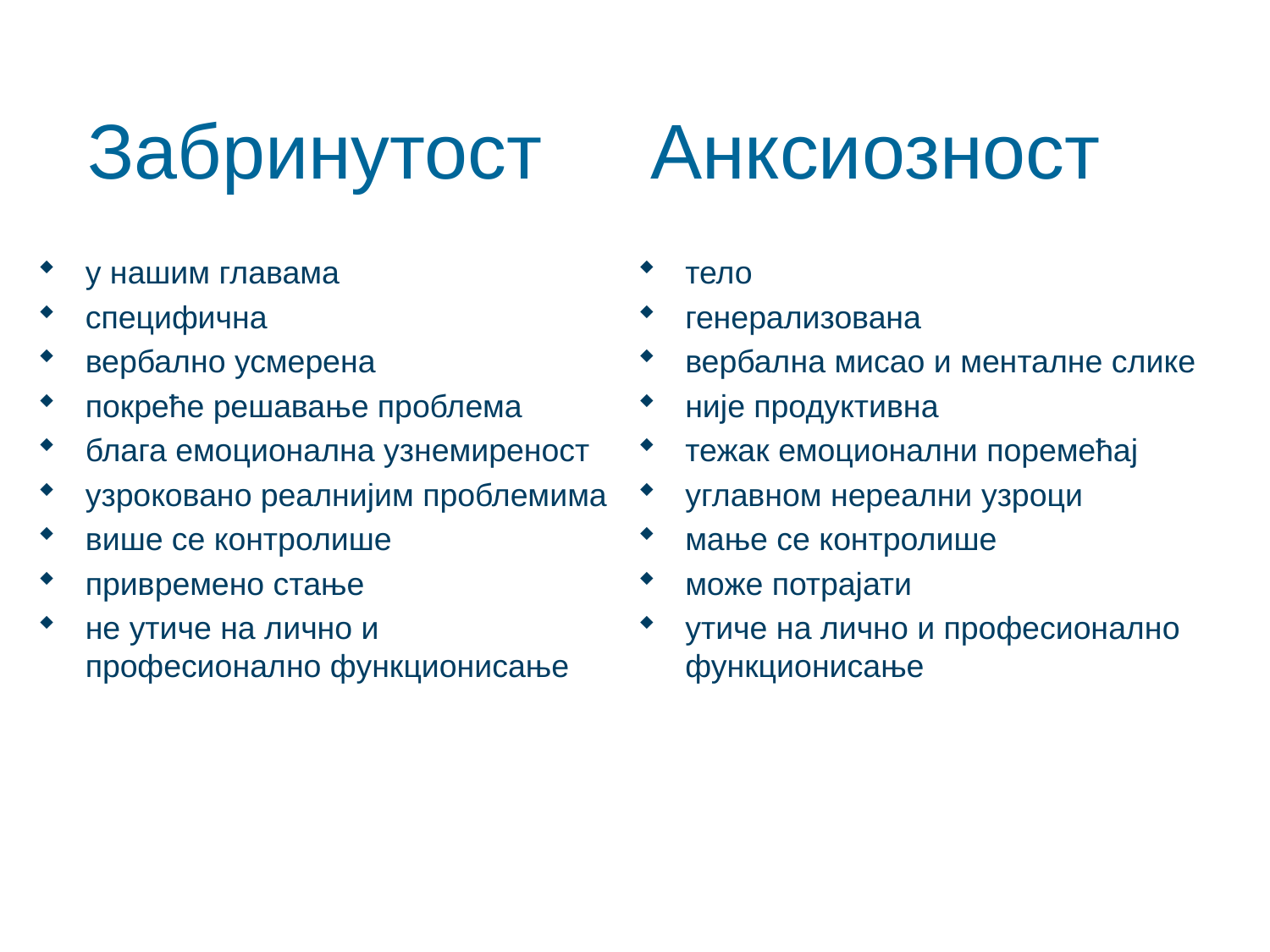

# Забринутост     Анксиозност
у нашим главама
специфична
вербално усмерена
покреће решавање проблема
блага емоционална узнемиреност
узроковано реалнијим проблемима
више се контролише
привремено стање
не утиче на лично и професионално функционисање
тело
генерализована
вербална мисао и менталне слике
није продуктивна
тежак емоционални поремећај
углавном нереални узроци
мање се контролише
може потрајати
утиче на лично и професионално функционисање